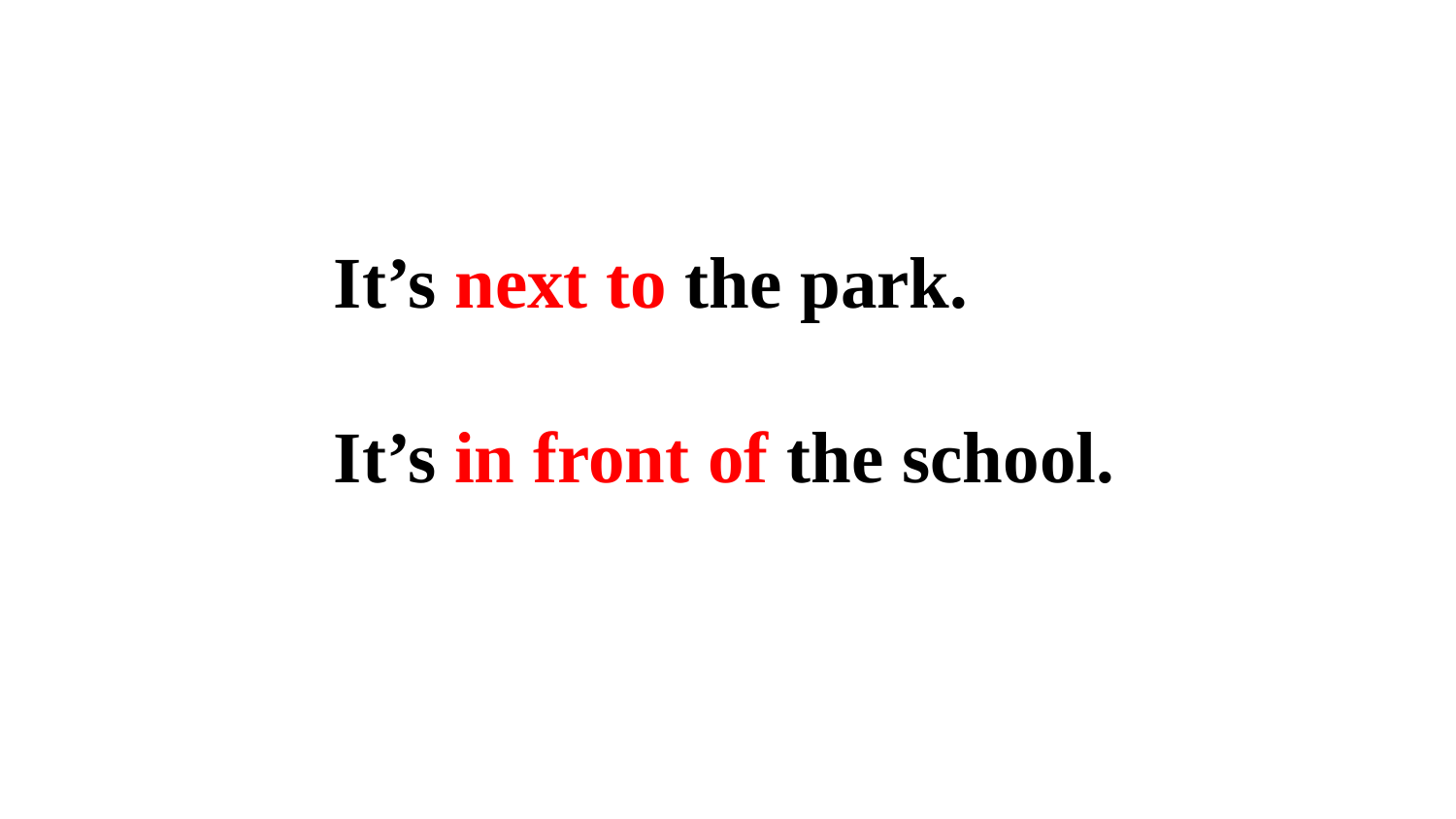

It’s next to the park.

It’s in front of the school.